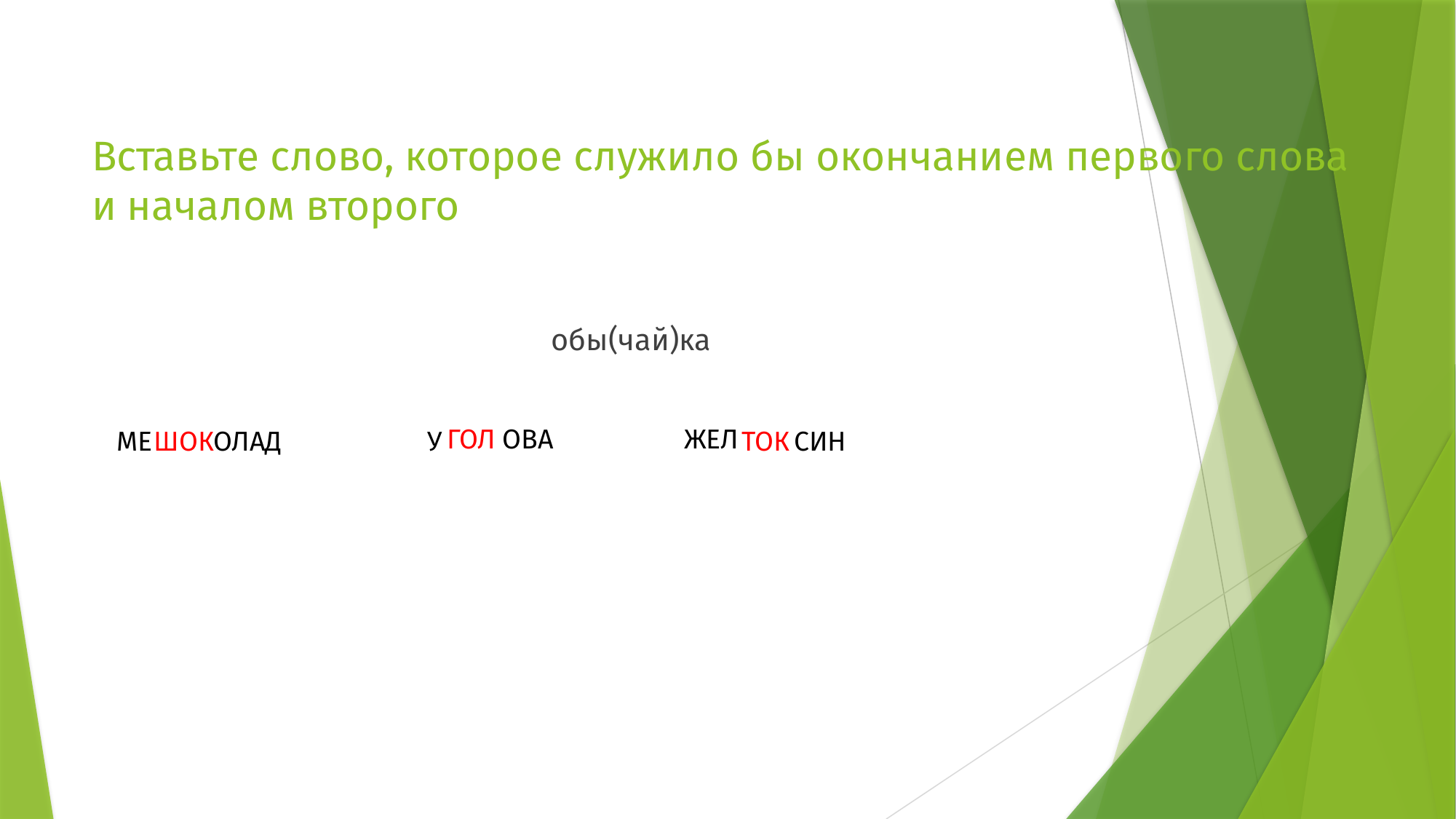

# Вставьте слово, которое служило бы окончанием первого слова и началом второго
обы(чай)ка
ГОЛ
ОВА
ЖЕЛ
МЕ
ШОК
ОЛАД
У
ТОК
СИН